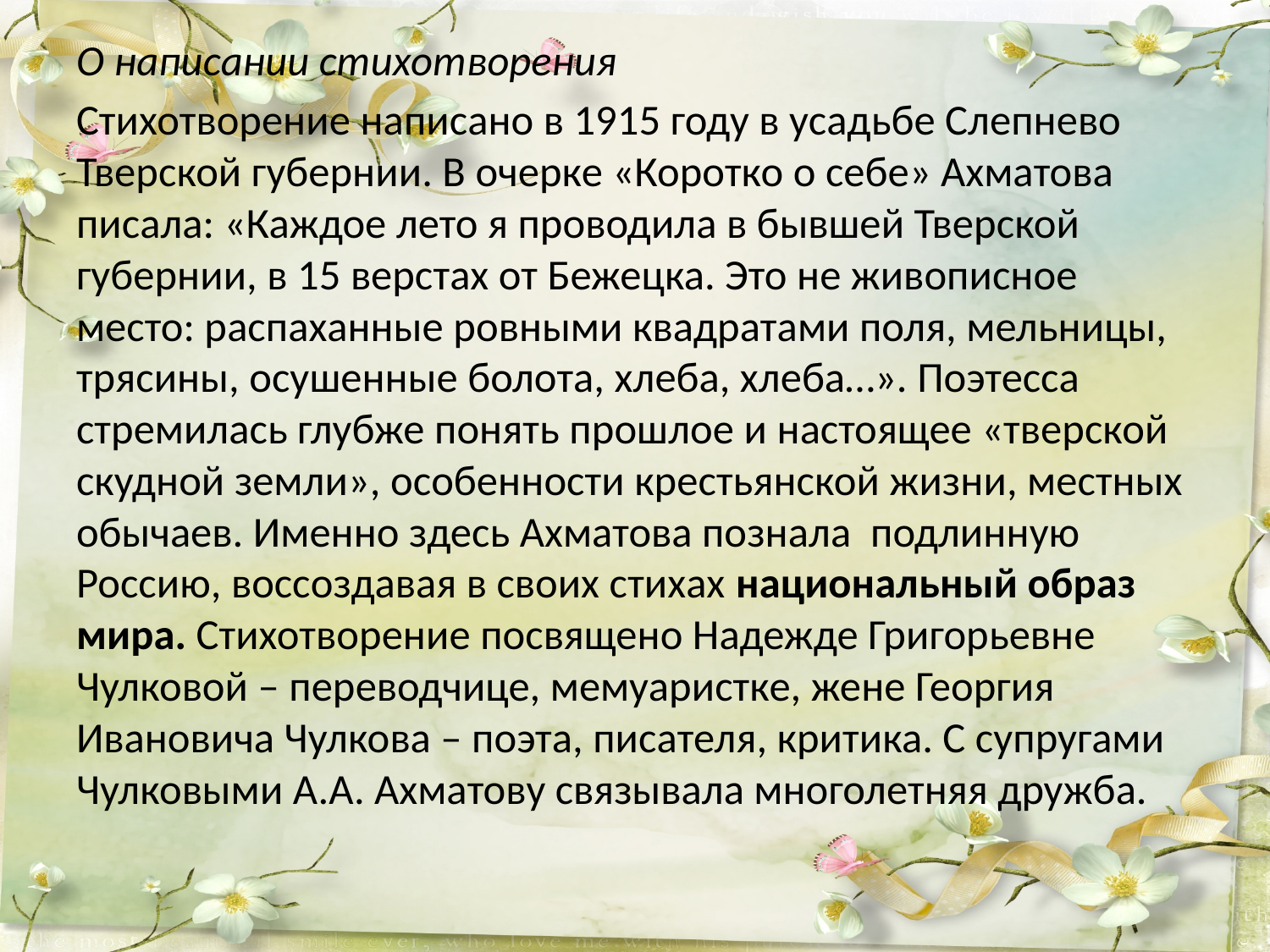

О написании стихотворения
Стихотворение написано в 1915 году в усадьбе Слепнево Тверской губернии. В очерке «Коротко о себе» Ахматова писала: «Каждое лето я проводила в бывшей Тверской губернии, в 15 верстах от Бежецка. Это не живописное место: распаханные ровными квадратами поля, мельницы, трясины, осушенные болота, хлеба, хлеба…». Поэтесса стремилась глубже понять прошлое и настоящее «тверской скудной земли», особенности крестьянской жизни, местных обычаев. Именно здесь Ахматова познала  подлинную Россию, воссоздавая в своих стихах национальный образ мира. Стихотворение посвящено Надежде Григорьевне Чулковой – переводчице, мемуаристке, жене Георгия Ивановича Чулкова – поэта, писателя, критика. С супругами Чулковыми А.А. Ахматову связывала многолетняя дружба.